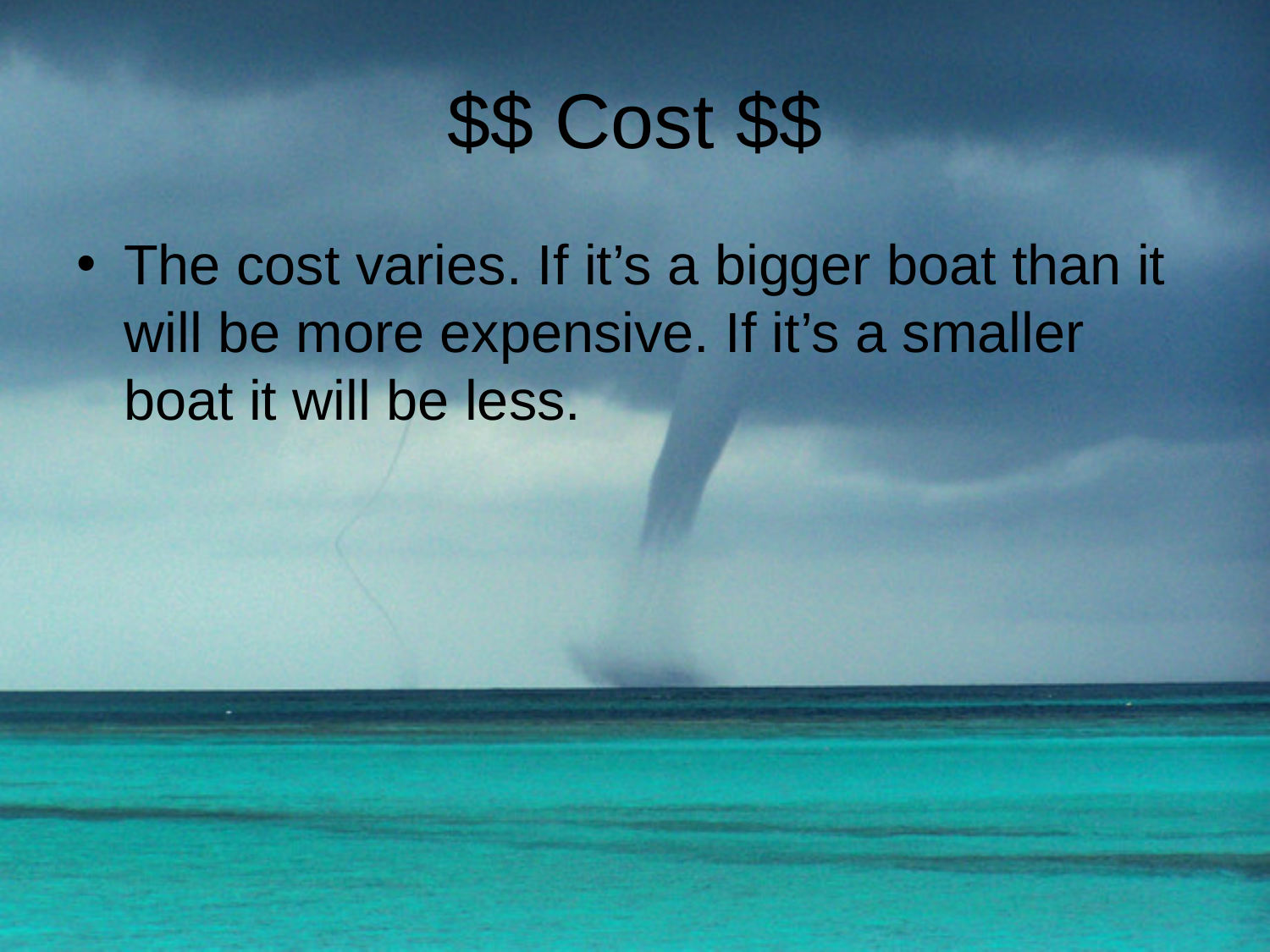

# $$ Cost $$
The cost varies. If it’s a bigger boat than it will be more expensive. If it’s a smaller boat it will be less.